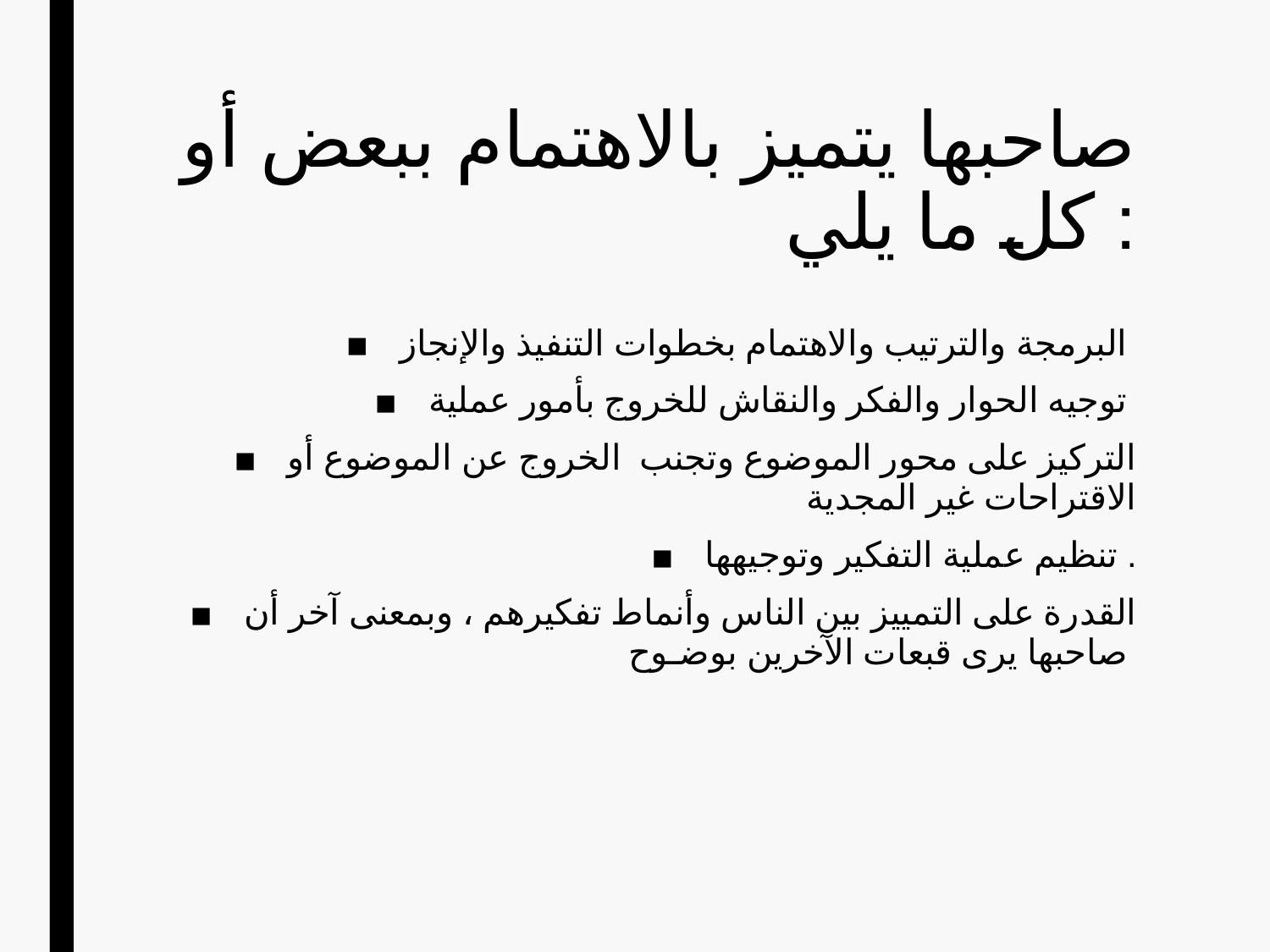

صاحبها يتميز بالاهتمام ببعض أو كل ما يلي :
البرمجة والترتيب والاهتمام بخطوات التنفيذ والإنجاز
توجيه الحوار والفكر والنقاش للخروج بأمور عملية
التركيز على محور الموضوع وتجنب  الخروج عن الموضوع أو الاقتراحات غير المجدية
تنظيم عملية التفكير وتوجيهها .
القدرة على التمييز بين الناس وأنماط تفكيرهم ، وبمعنى آخر أن صاحبها يرى قبعات الآخرين بوضـوح